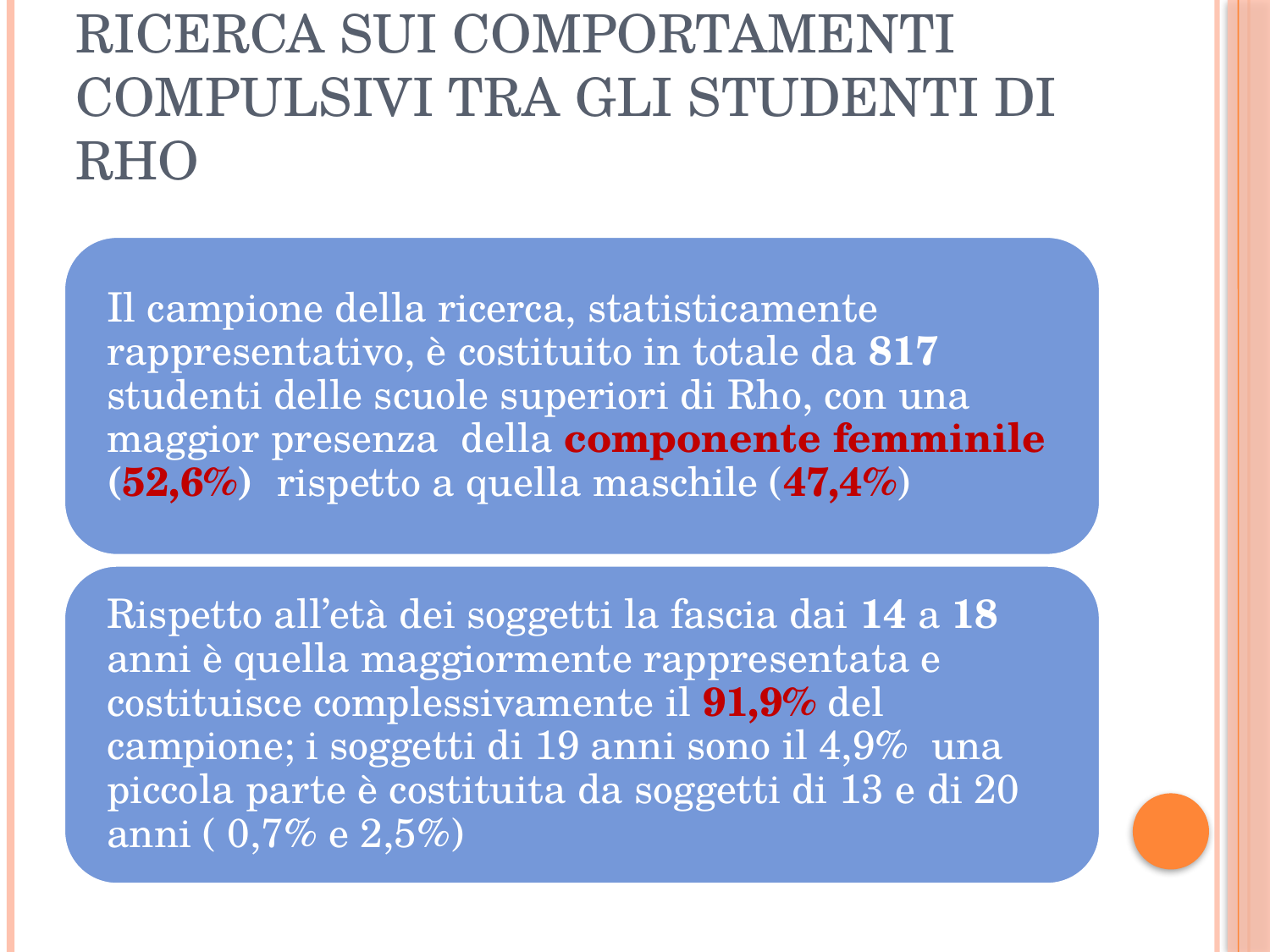

# Ricerca sui comportamenti compulsivi tra gli studenti di Rho
Il campione della ricerca, statisticamente  rappresentativo, è costituito in totale da 817 studenti delle scuole superiori di Rho, con una maggior presenza  della componente femminile (52,6%)  rispetto a quella maschile (47,4%)
Rispetto all’età dei soggetti la fascia dai 14 a 18 anni è quella maggiormente rappresentata e costituisce complessivamente il 91,9% del campione; i soggetti di 19 anni sono il 4,9%  una piccola parte è costituita da soggetti di 13 e di 20 anni ( 0,7% e 2,5%)